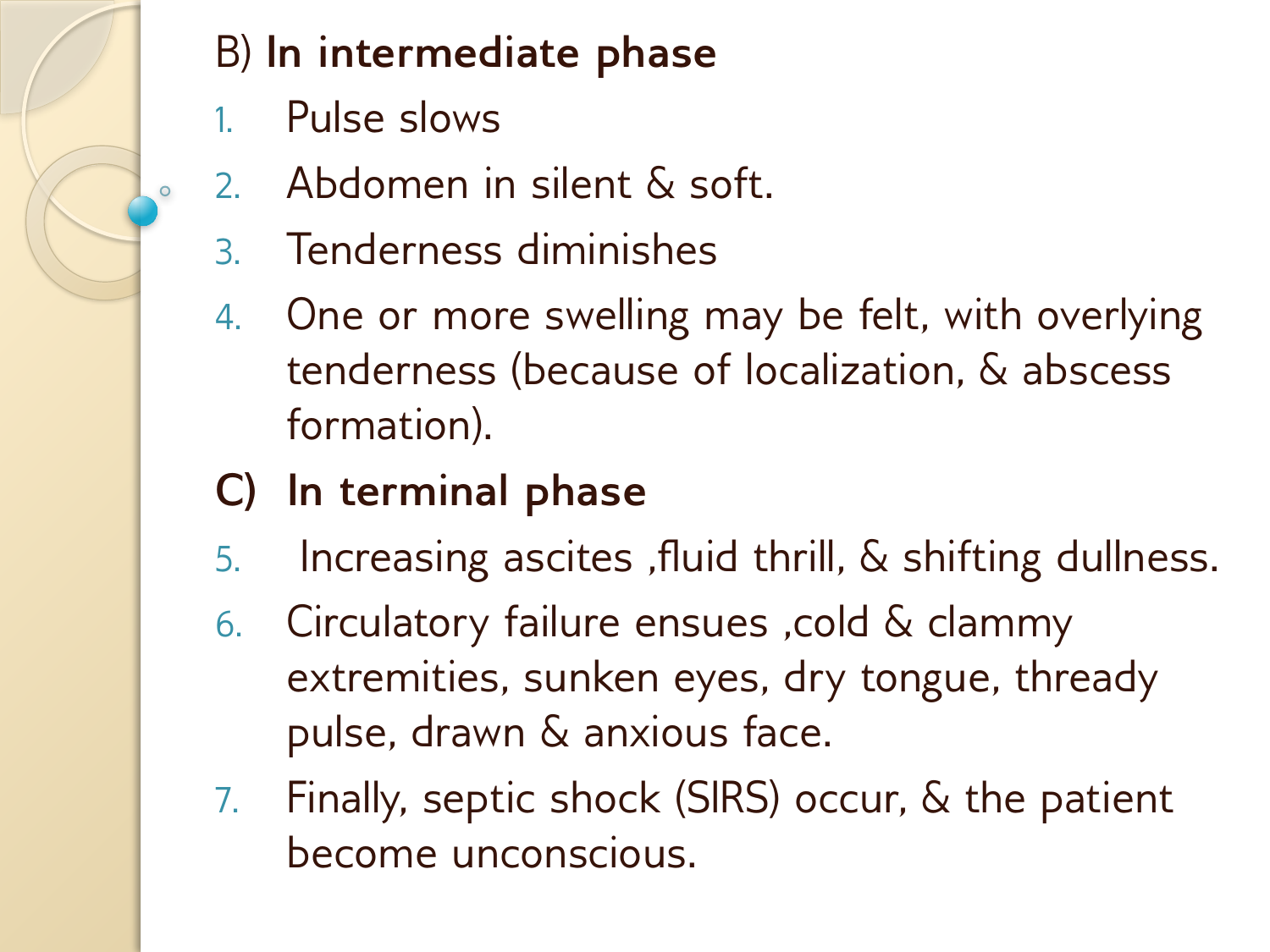

B) In intermediate phase
Pulse slows
Abdomen in silent & soft.
Tenderness diminishes
One or more swelling may be felt, with overlying tenderness (because of localization, & abscess formation).
C)  In terminal phase
 Increasing ascites ,fluid thrill, & shifting dullness.
Circulatory failure ensues ,cold & clammy extremities, sunken eyes, dry tongue, thready pulse, drawn & anxious face.
Finally, septic shock (SIRS) occur, & the patient become unconscious.